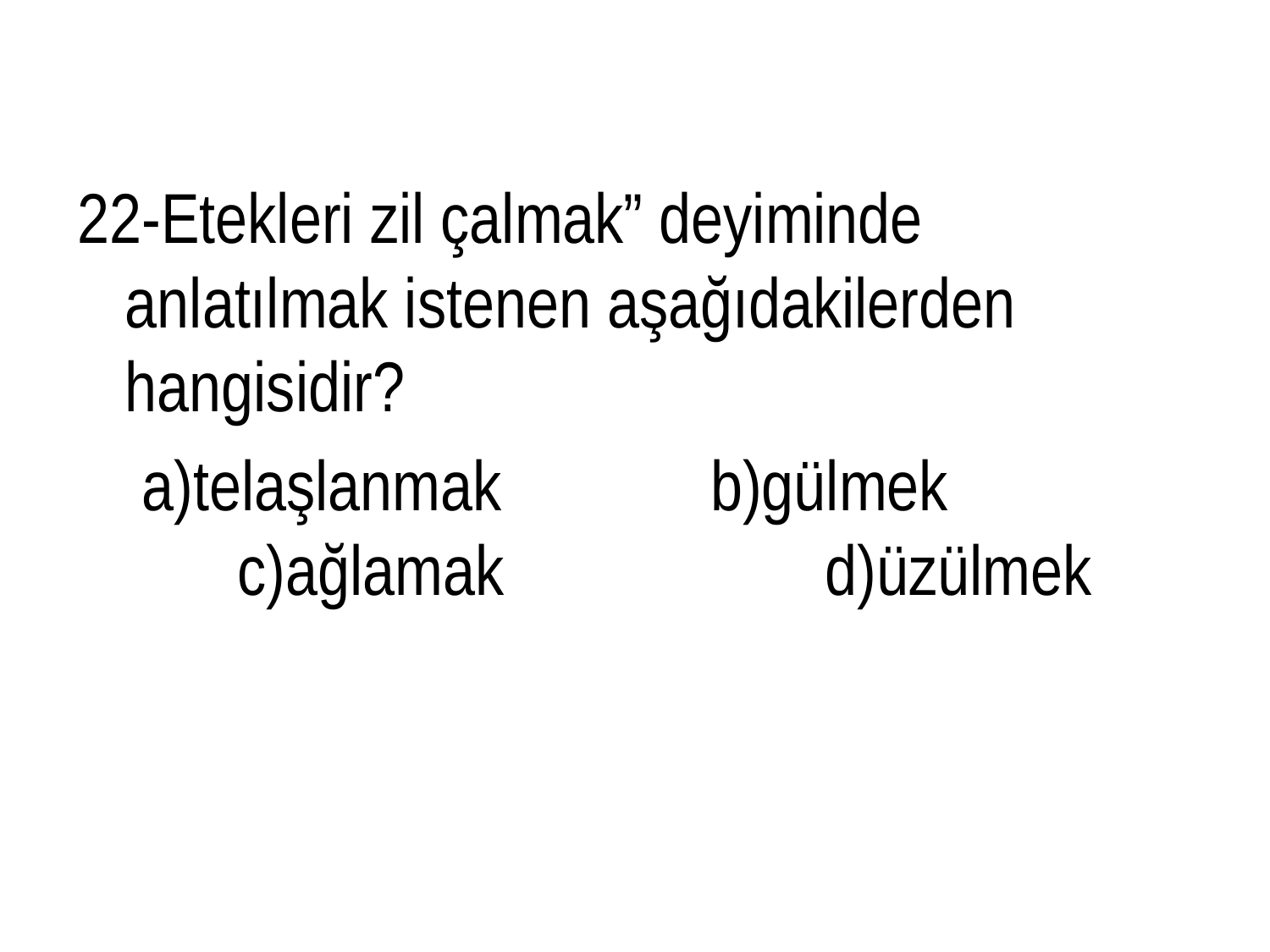

22-Etekleri zil çalmak” deyiminde anlatılmak istenen aşağıdakilerden hangisidir?
    a)telaşlanmak             b)gülmek                       c)ağlamak                    d)üzülmek